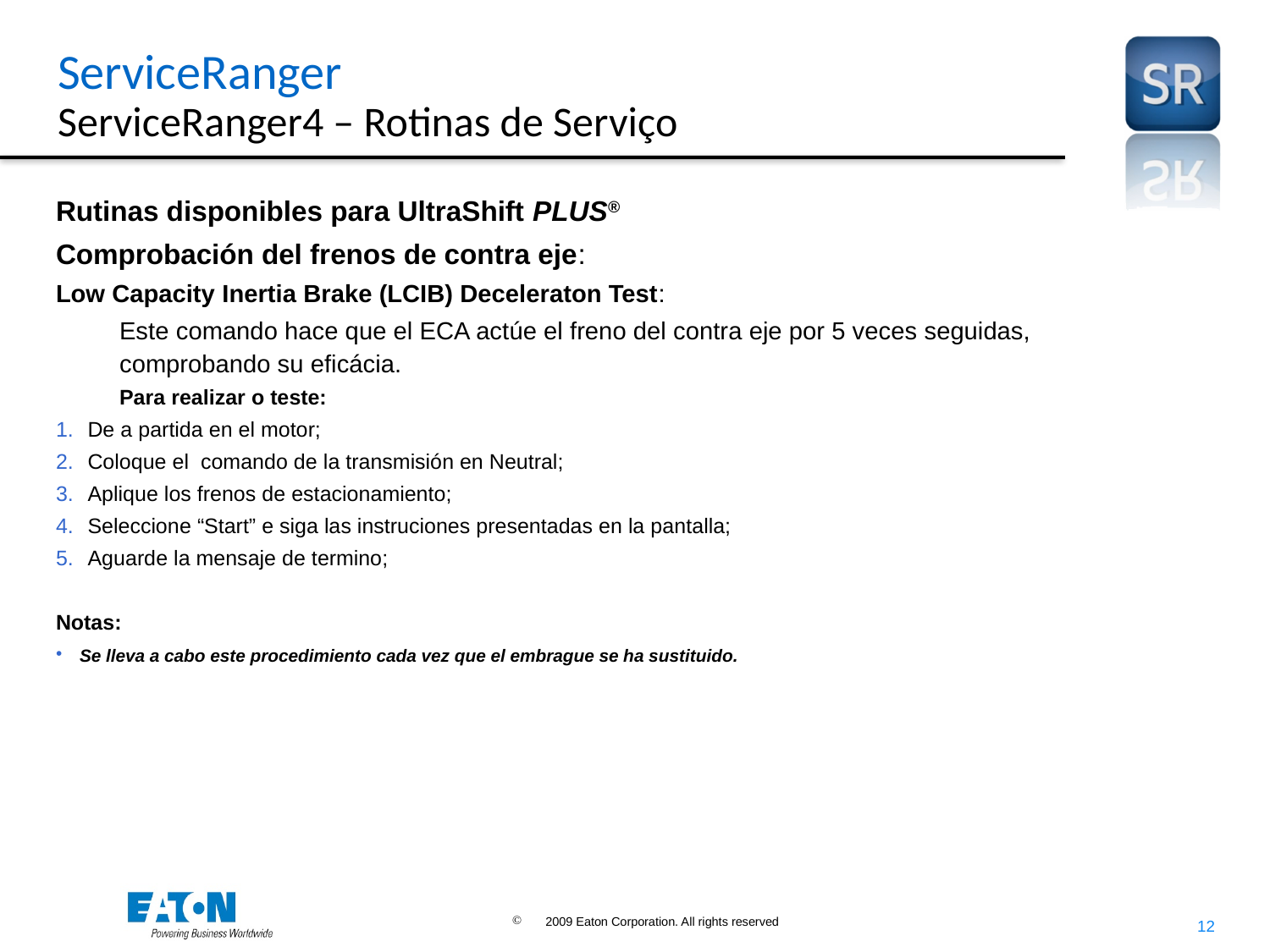

# ServiceRanger ServiceRanger4 – Rotinas de Serviço
Rutinas disponibles para UltraShift PLUS®
Comprobación del frenos de contra eje:
Low Capacity Inertia Brake (LCIB) Deceleraton Test:
Este comando hace que el ECA actúe el freno del contra eje por 5 veces seguidas, comprobando su eficácia.
Para realizar o teste:
De a partida en el motor;
Coloque el  comando de la transmisión en Neutral;
Aplique los frenos de estacionamiento;
Seleccione “Start” e siga las instruciones presentadas en la pantalla;
Aguarde la mensaje de termino;

Notas:
Se lleva a cabo este procedimiento cada vez que el embrague se ha sustituido.